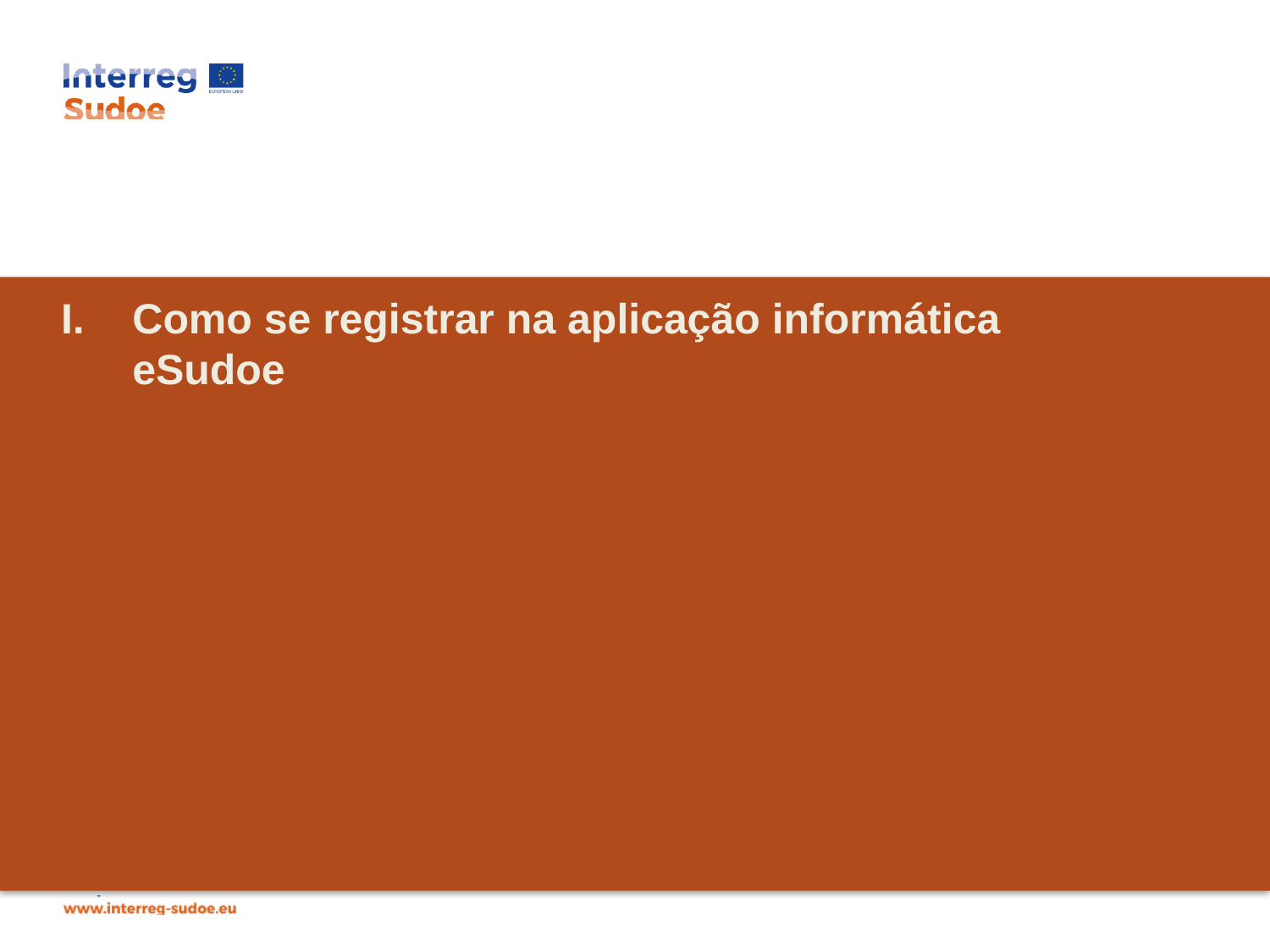

# Como se registrar na aplicação informática eSudoe